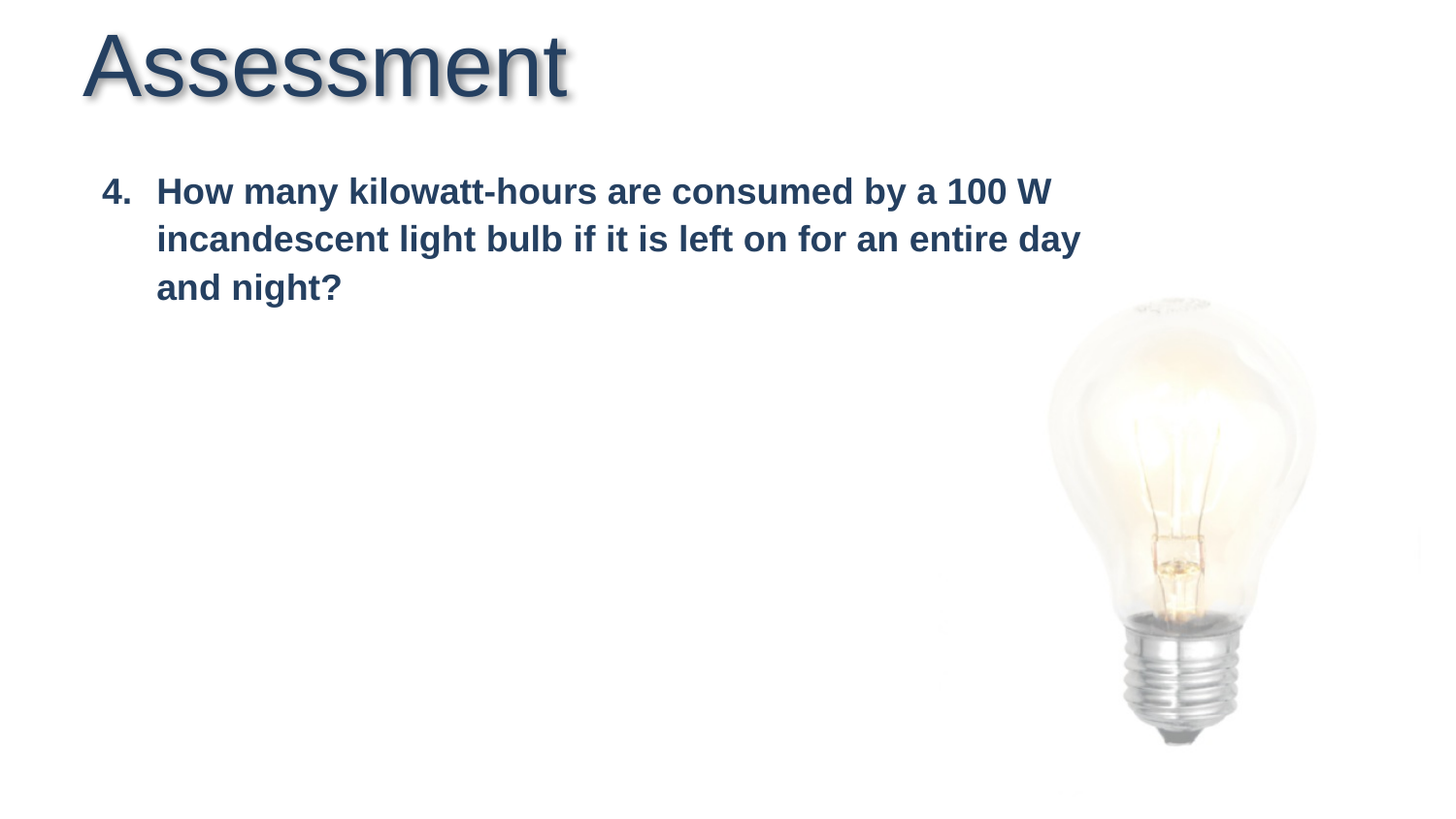

# Assessment
How many kilowatt-hours are consumed by a 100 W incandescent light bulb if it is left on for an entire day and night?